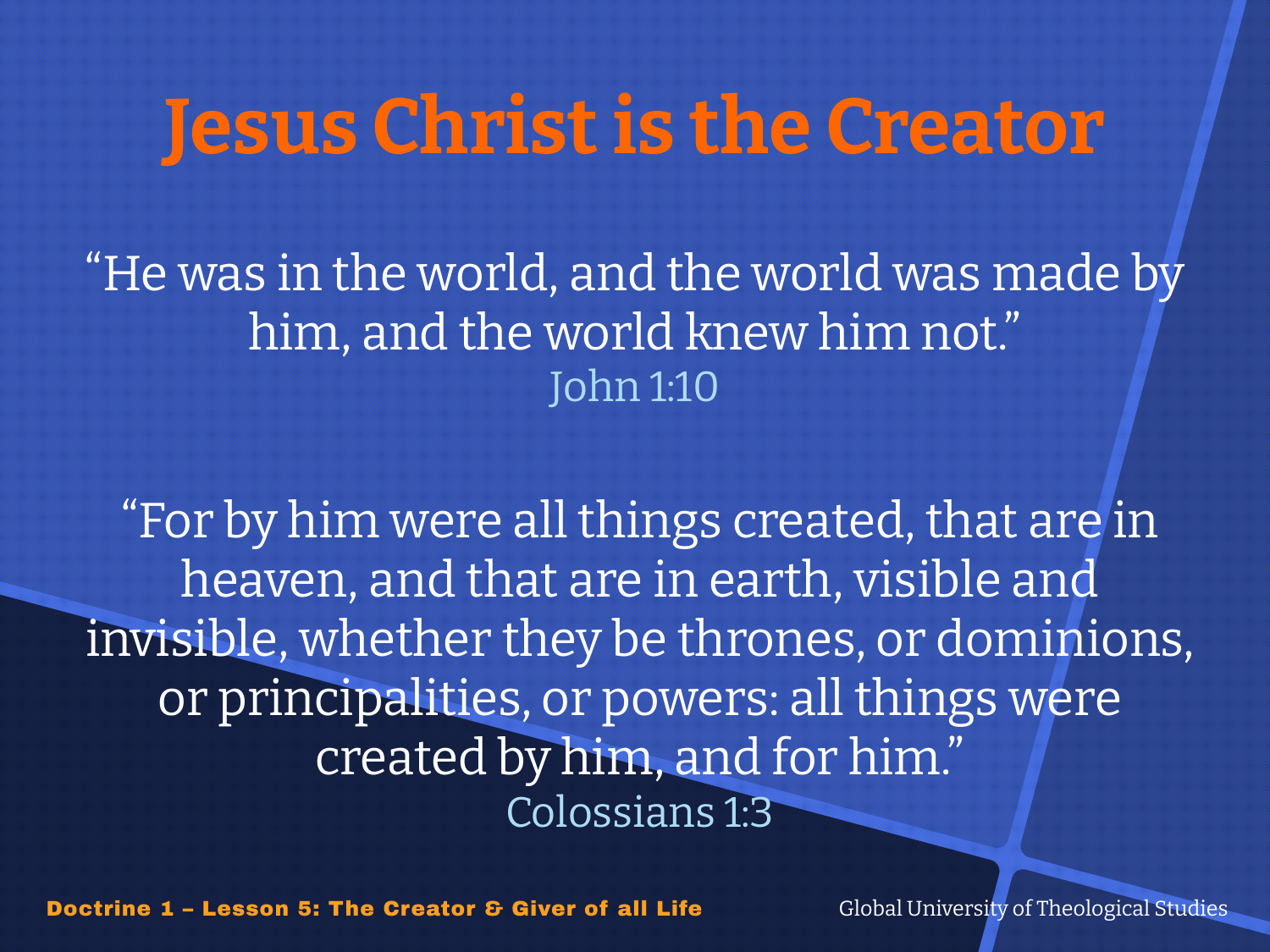

Jesus Christ is the Creator
“He was in the world, and the world was made by him, and the world knew him not.”
John 1:10
“For by him were all things created, that are in heaven, and that are in earth, visible and invisible, whether they be thrones, or dominions, or principalities, or powers: all things were created by him, and for him.”
Colossians 1:3
Doctrine 1 – Lesson 5: The Creator & Giver of all Life                 Global University of Theological Studies